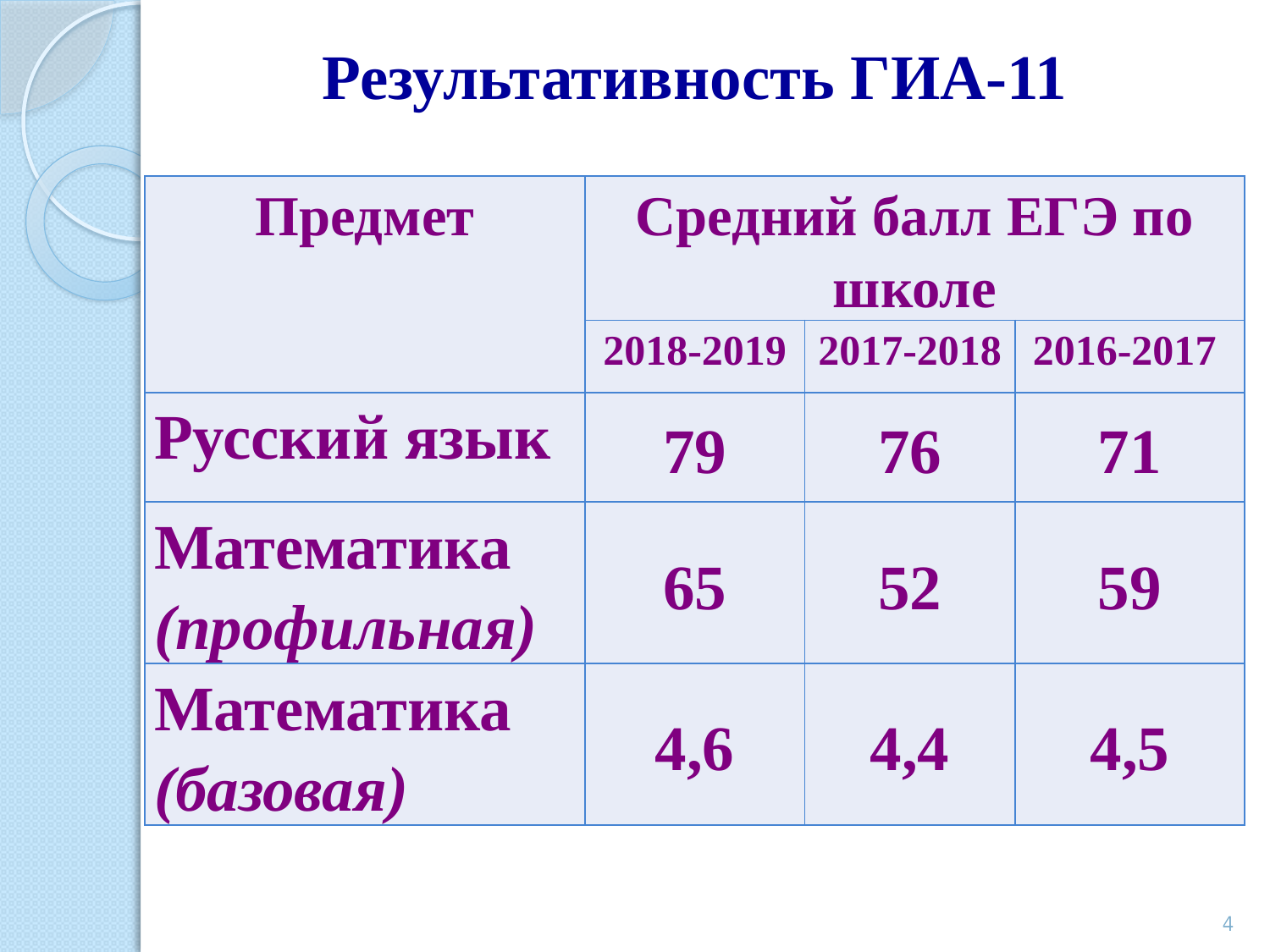

Результативность ГИА-11
| Предмет | Средний балл ЕГЭ по школе |  |  |
| --- | --- | --- | --- |
|  | 2018-2019 | 2017-2018 | 2016-2017 |
| Русский язык | 79 | 76 | 71 |
| Математика (профильная) | 65 | 52 | 59 |
| Математика (базовая) | 4,6 | 4,4 | 4,5 |
4